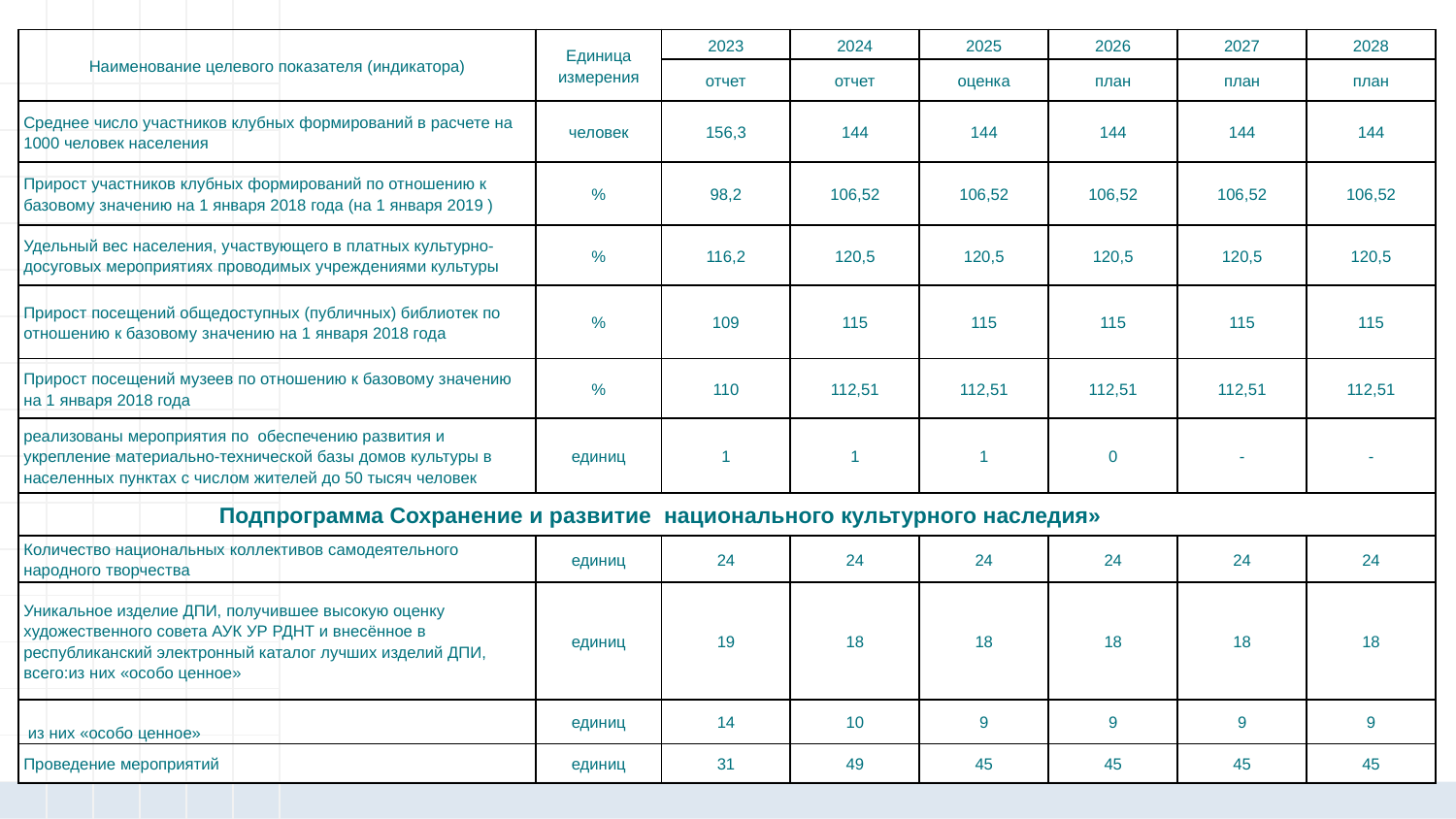

| Наименование целевого показателя (индикатора) | Единица измерения | 2023 | 2024 | 2025 | 2026 | 2027 | 2028 |
| --- | --- | --- | --- | --- | --- | --- | --- |
|  |  | отчет | отчет | оценка | план | план | план |
| Среднее число участников клубных формирований в расчете на 1000 человек населения | человек | 156,3 | 144 | 144 | 144 | 144 | 144 |
| Прирост участников клубных формирований по отношению к базовому значению на 1 января 2018 года (на 1 января 2019 ) | % | 98,2 | 106,52 | 106,52 | 106,52 | 106,52 | 106,52 |
| Удельный вес населения, участвующего в платных культурно-досуговых мероприятиях проводимых учреждениями культуры | % | 116,2 | 120,5 | 120,5 | 120,5 | 120,5 | 120,5 |
| Прирост посещений общедоступных (публичных) библиотек по отношению к базовому значению на 1 января 2018 года | % | 109 | 115 | 115 | 115 | 115 | 115 |
| Прирост посещений музеев по отношению к базовому значению на 1 января 2018 года | % | 110 | 112,51 | 112,51 | 112,51 | 112,51 | 112,51 |
| реализованы мероприятия по обеспечению развития и укрепление материально-технической базы домов культуры в населенных пунктах с числом жителей до 50 тысяч человек | единиц | 1 | 1 | 1 | 0 | - | - |
| Подпрограмма Сохранение и развитие национального культурного наследия» |  |  |  |  |  |  |  |
| Количество национальных коллективов самодеятельного народного творчества | единиц | 24 | 24 | 24 | 24 | 24 | 24 |
| Уникальное изделие ДПИ, получившее высокую оценку художественного совета АУК УР РДНТ и внесённое в республиканский электронный каталог лучших изделий ДПИ, всего:из них «особо ценное» | единиц | 19 | 18 | 18 | 18 | 18 | 18 |
| из них «особо ценное» | единиц | 14 | 10 | 9 | 9 | 9 | 9 |
| Проведение мероприятий | единиц | 31 | 49 | 45 | 45 | 45 | 45 |